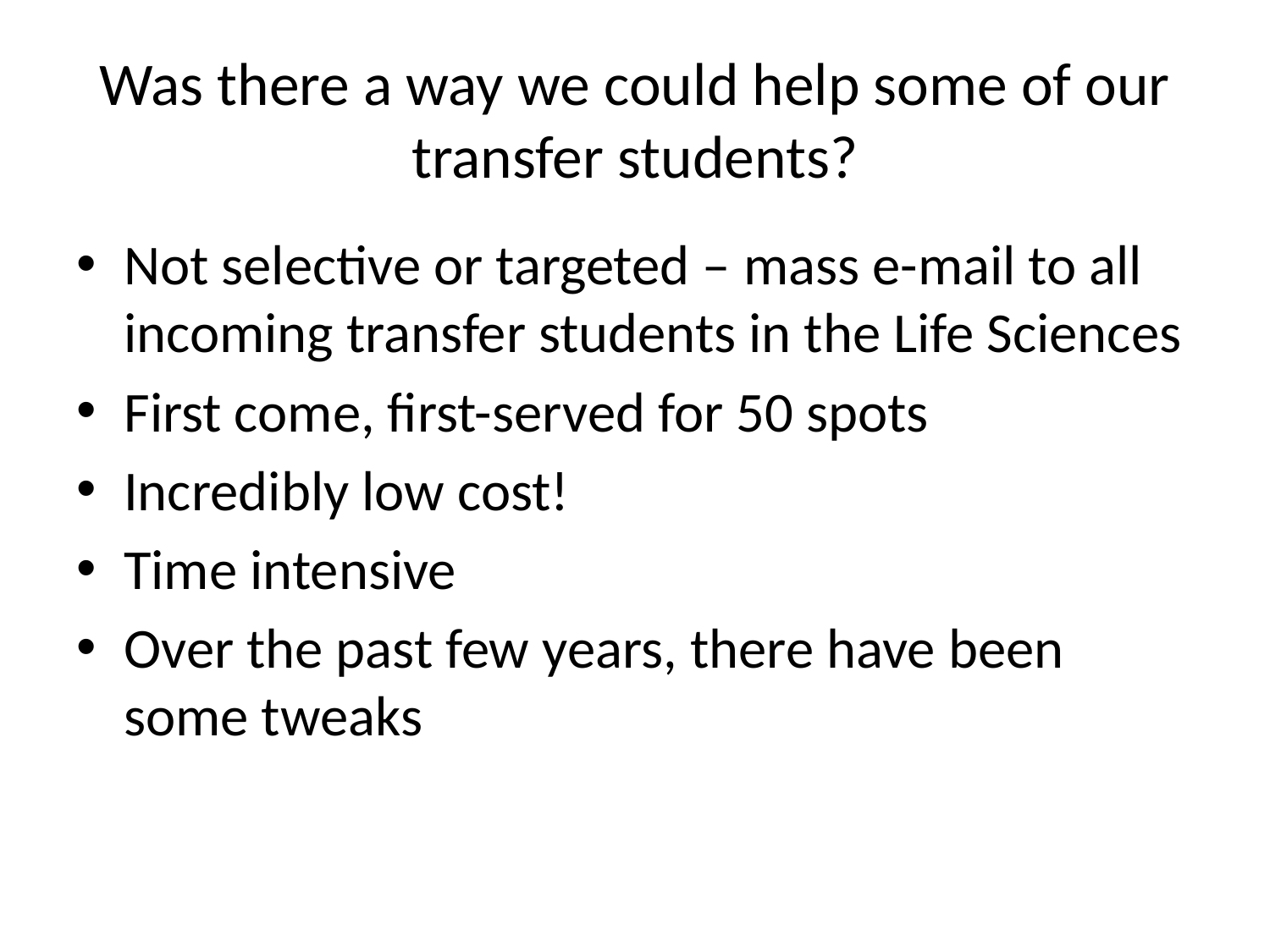

# Was there a way we could help some of our transfer students?
Not selective or targeted – mass e-mail to all incoming transfer students in the Life Sciences
First come, first-served for 50 spots
Incredibly low cost!
Time intensive
Over the past few years, there have been some tweaks